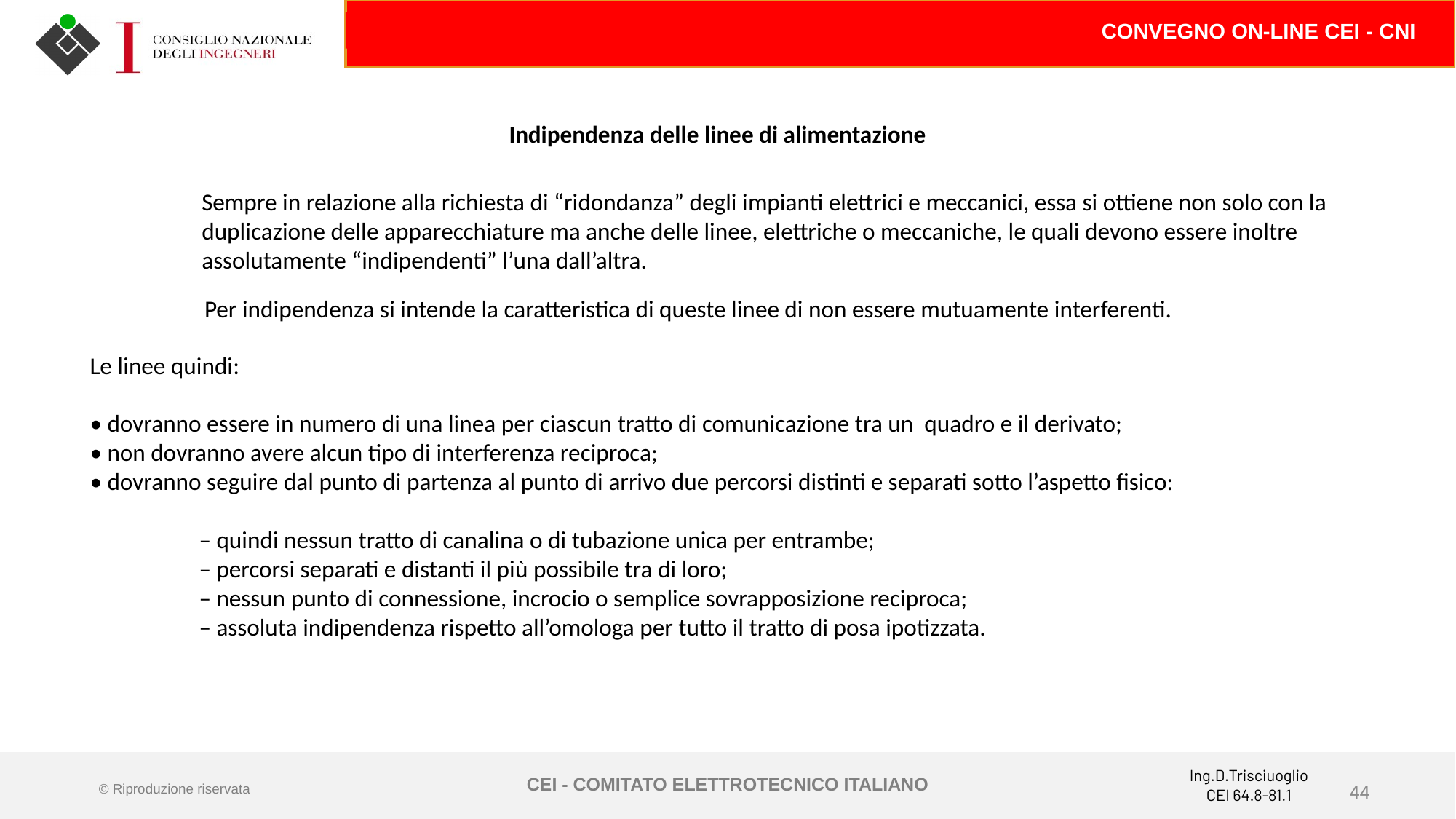

Indipendenza delle linee di alimentazione
Sempre in relazione alla richiesta di “ridondanza” degli impianti elettrici e meccanici, essa si ottiene non solo con la duplicazione delle apparecchiature ma anche delle linee, elettriche o meccaniche, le quali devono essere inoltre assolutamente “indipendenti” l’una dall’altra.

Per indipendenza si intende la caratteristica di queste linee di non essere mutuamente interferenti.
Le linee quindi:

• dovranno essere in numero di una linea per ciascun tratto di comunicazione tra un  quadro e il derivato;
• non dovranno avere alcun tipo di interferenza reciproca;
• dovranno seguire dal punto di partenza al punto di arrivo due percorsi distinti e separati sotto l’aspetto fisico:

	– quindi nessun tratto di canalina o di tubazione unica per entrambe;
	– percorsi separati e distanti il più possibile tra di loro;
	– nessun punto di connessione, incrocio o semplice sovrapposizione reciproca;
	– assoluta indipendenza rispetto all’omologa per tutto il tratto di posa ipotizzata.
Ing.D.Trisciuoglio
CEI 64.8-81.1